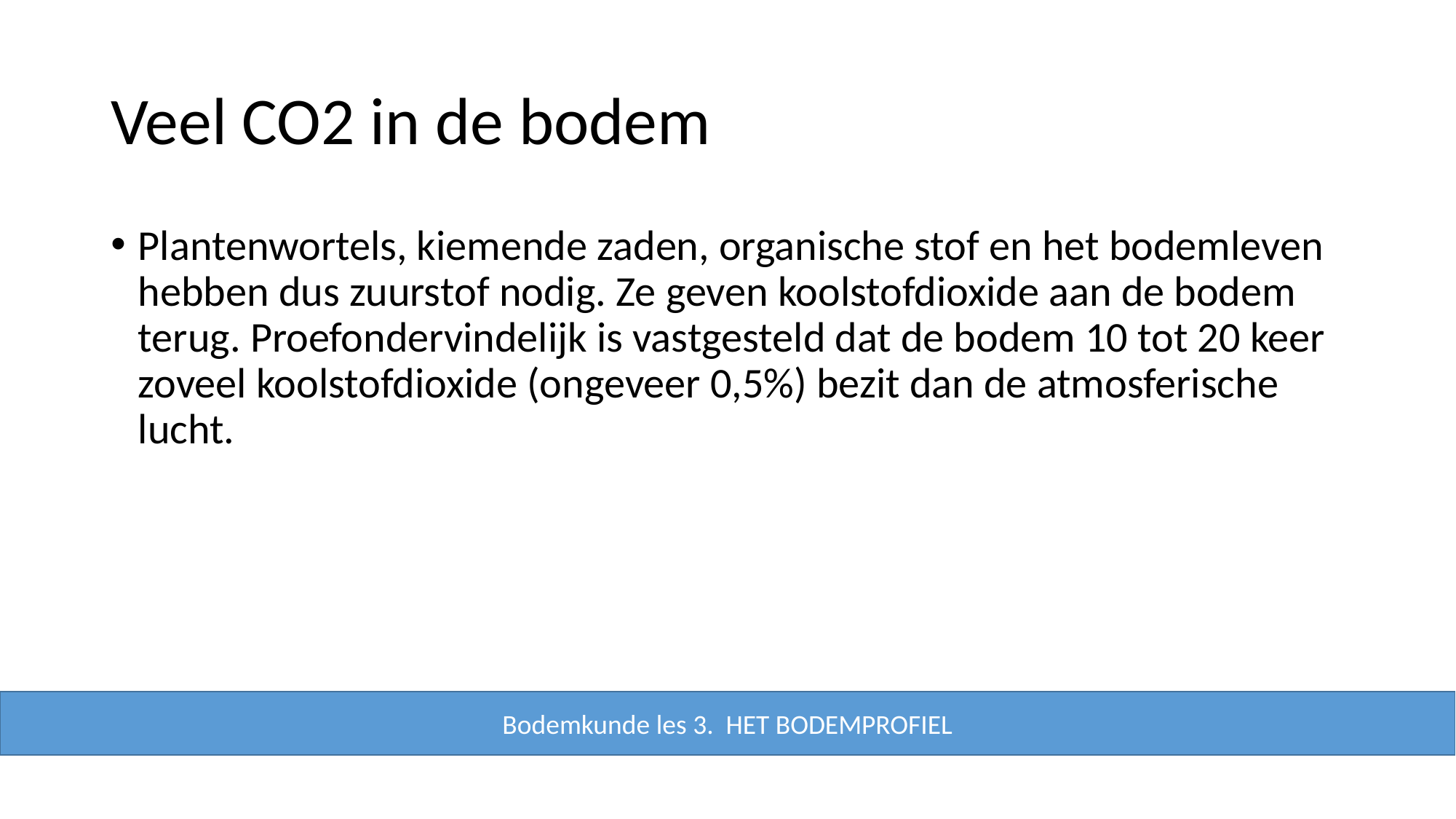

# Veel CO2 in de bodem
Plantenwortels, kiemende zaden, organische stof en het bodemleven hebben dus zuurstof nodig. Ze geven koolstofdioxide aan de bodem terug. Proefondervindelijk is vastgesteld dat de bodem 10 tot 20 keer zoveel koolstofdioxide (ongeveer 0,5%) bezit dan de atmosferische lucht.
Bodemkunde les 3.  HET BODEMPROFIEL